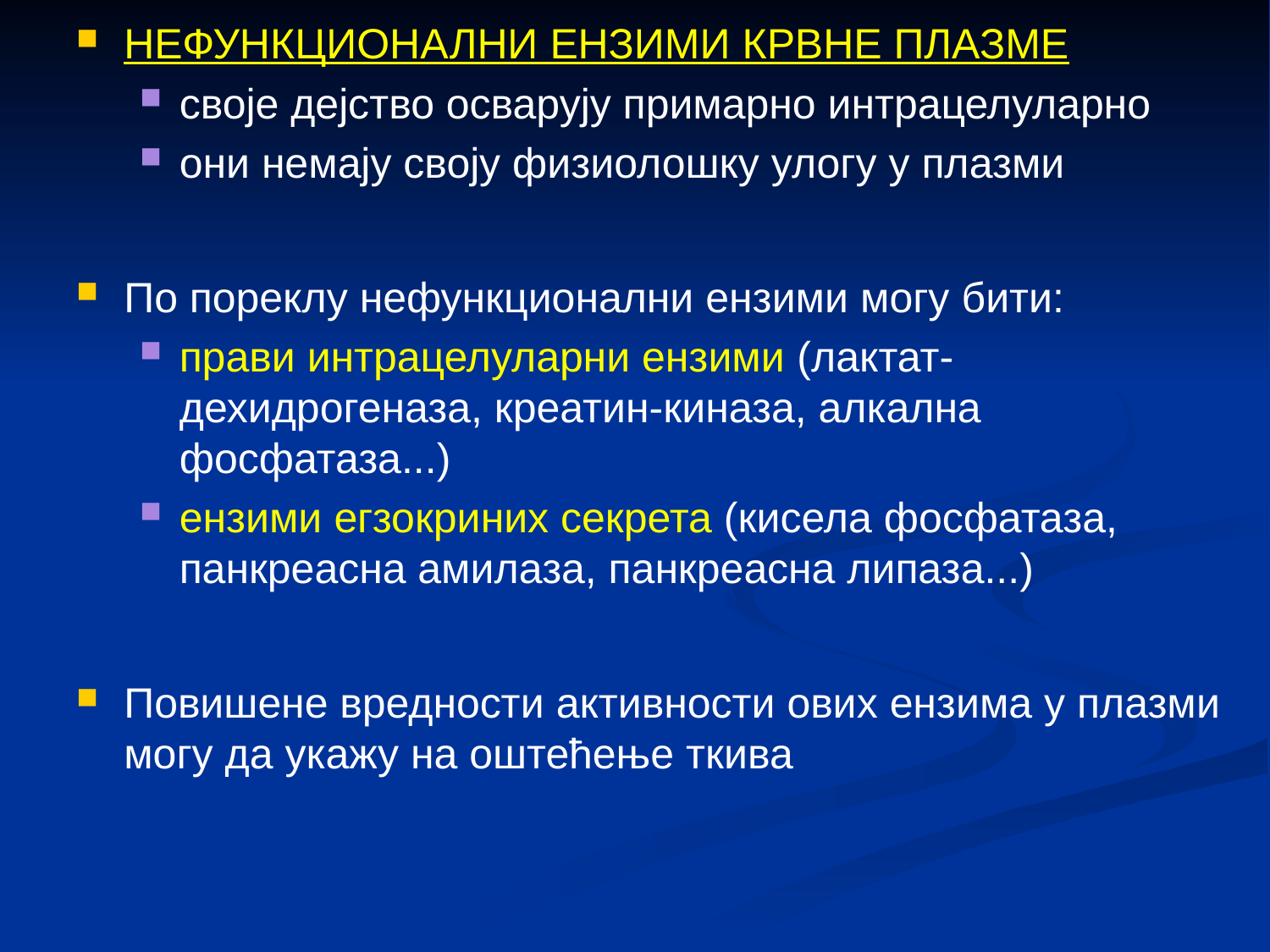

НЕФУНКЦИОНАЛНИ ЕНЗИМИ КРВНЕ ПЛАЗМЕ
своје дејство осварују примарно интрацелуларно
они немају своју физиолошку улогу у плазми

По пореклу нефункционални ензими могу бити:
прави интрацелуларни ензими (лактат-дехидрогеназа, креатин-киназа, алкална фосфатаза...)
ензими егзокриних секрета (кисела фосфатаза, панкреасна амилаза, панкреасна липаза...)

Повишене вредности активности ових ензима у плазми могу да укажу на оштећење ткива